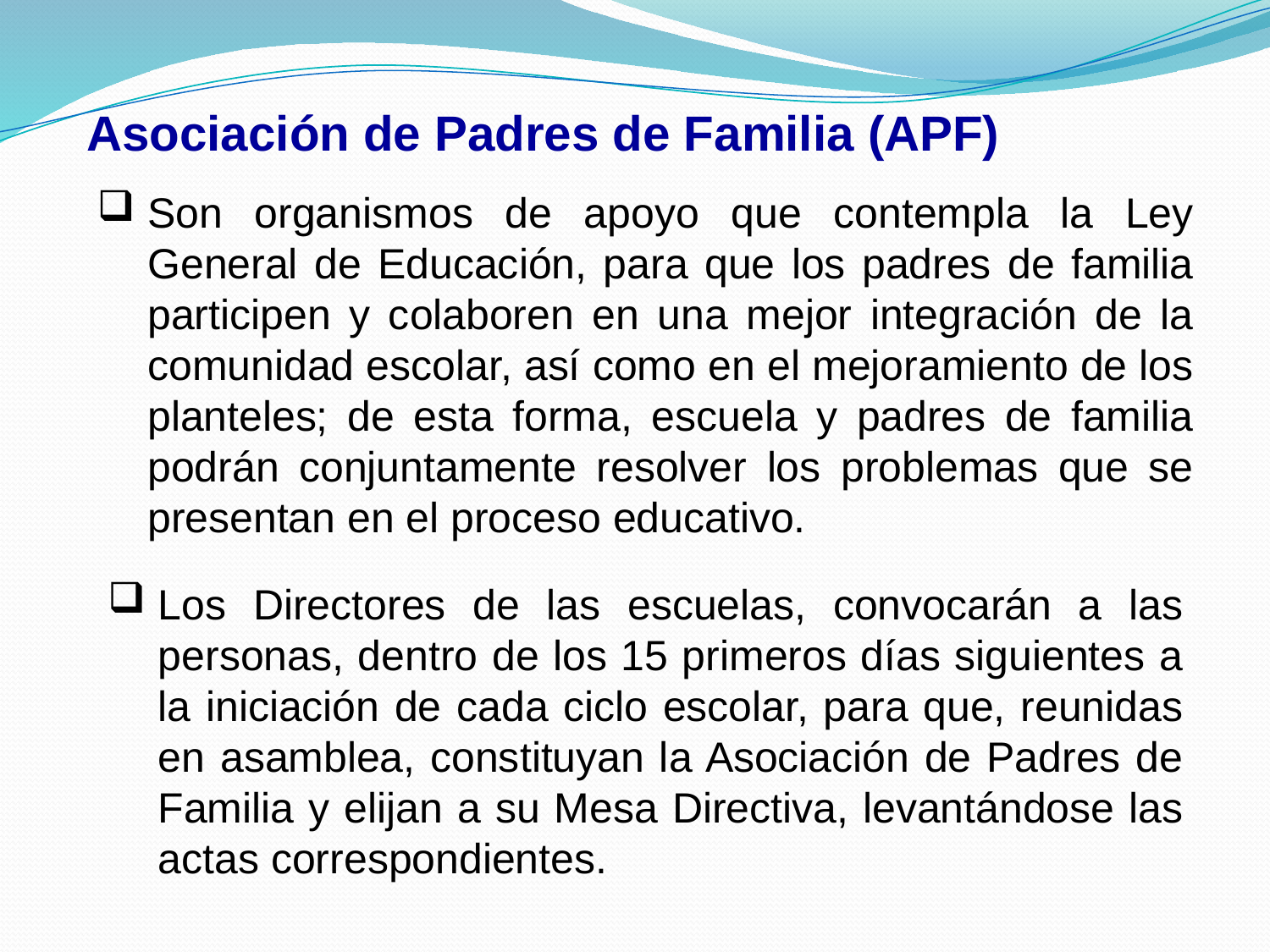

Asociación de Padres de Familia (APF)
Son organismos de apoyo que contempla la Ley General de Educación, para que los padres de familia participen y colaboren en una mejor integración de la comunidad escolar, así como en el mejoramiento de los planteles; de esta forma, escuela y padres de familia podrán conjuntamente resolver los problemas que se presentan en el proceso educativo.
Los Directores de las escuelas, convocarán a las personas, dentro de los 15 primeros días siguientes a la iniciación de cada ciclo escolar, para que, reunidas en asamblea, constituyan la Asociación de Padres de Familia y elijan a su Mesa Directiva, levantándose las actas correspondientes.